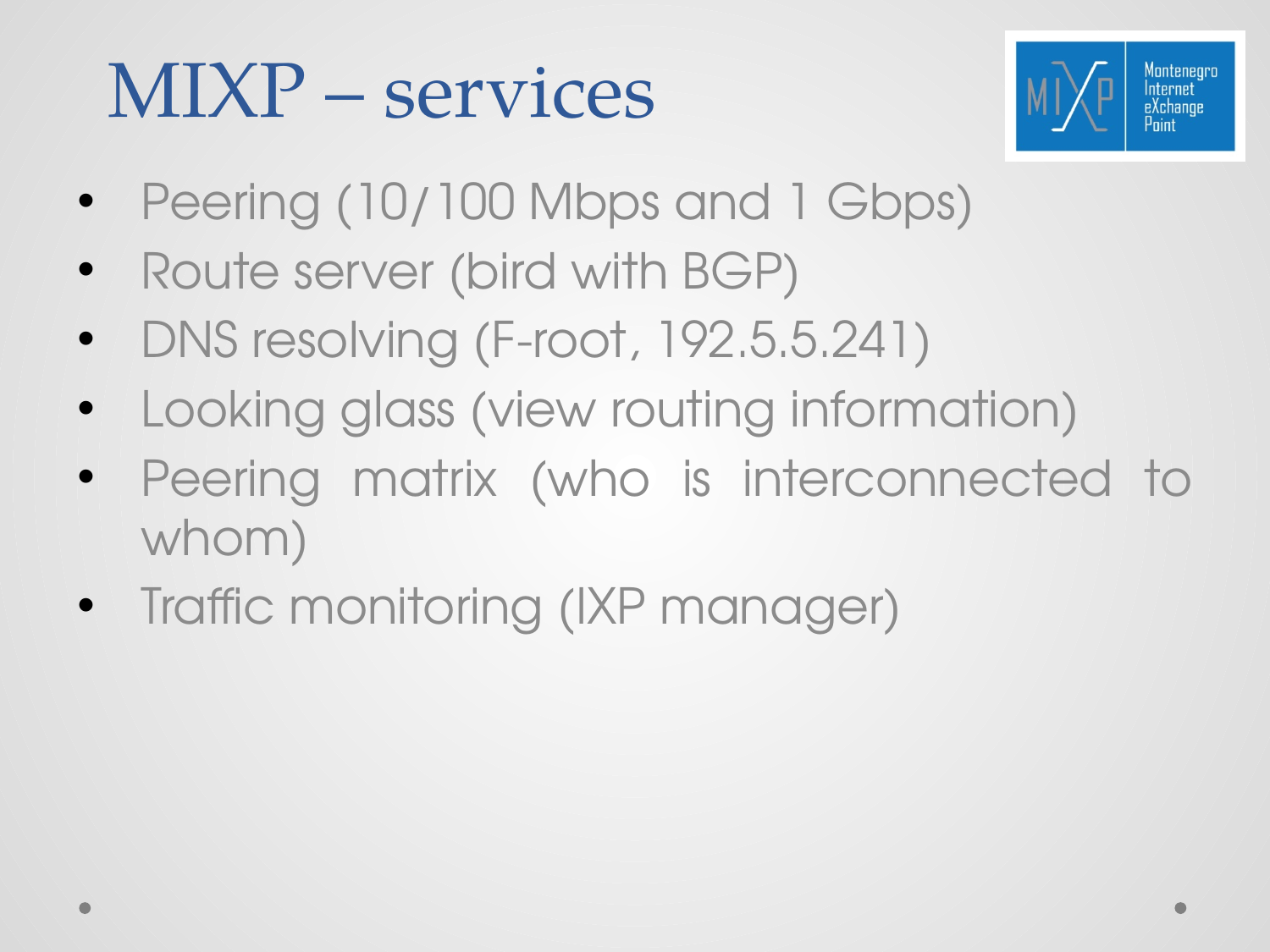

# MIXP – services
Peering (10/100 Mbps and 1 Gbps)
Route server (bird with BGP)
DNS resolving (F-root, 192.5.5.241)
Looking glass (view routing information)
Peering matrix (who is interconnected to whom)
Traffic monitoring (IXP manager)